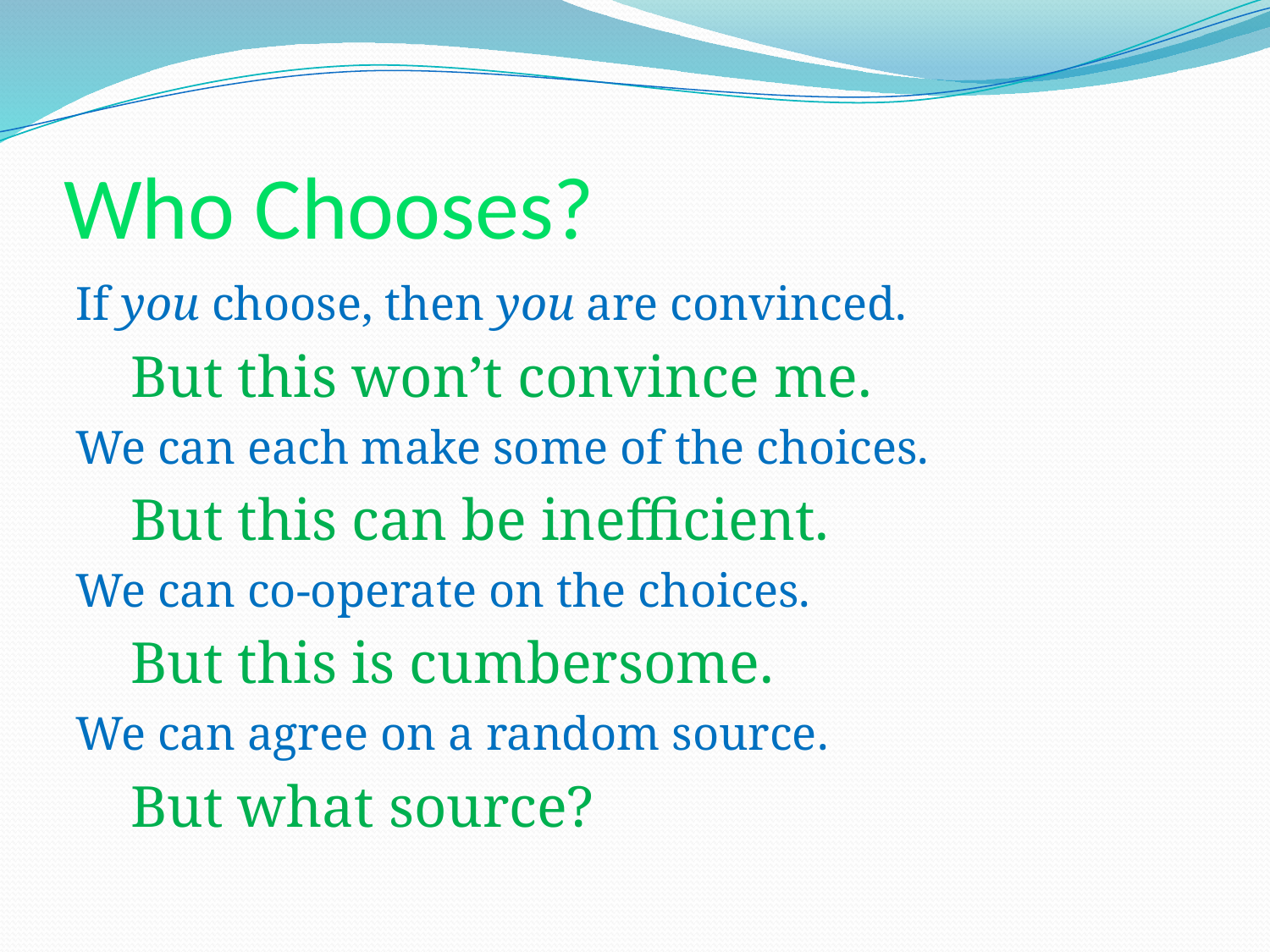

# Who Chooses?
If you choose, then you are convinced.
But this won’t convince me.
We can each make some of the choices.
But this can be inefficient.
We can co-operate on the choices.
But this is cumbersome.
We can agree on a random source.
But what source?